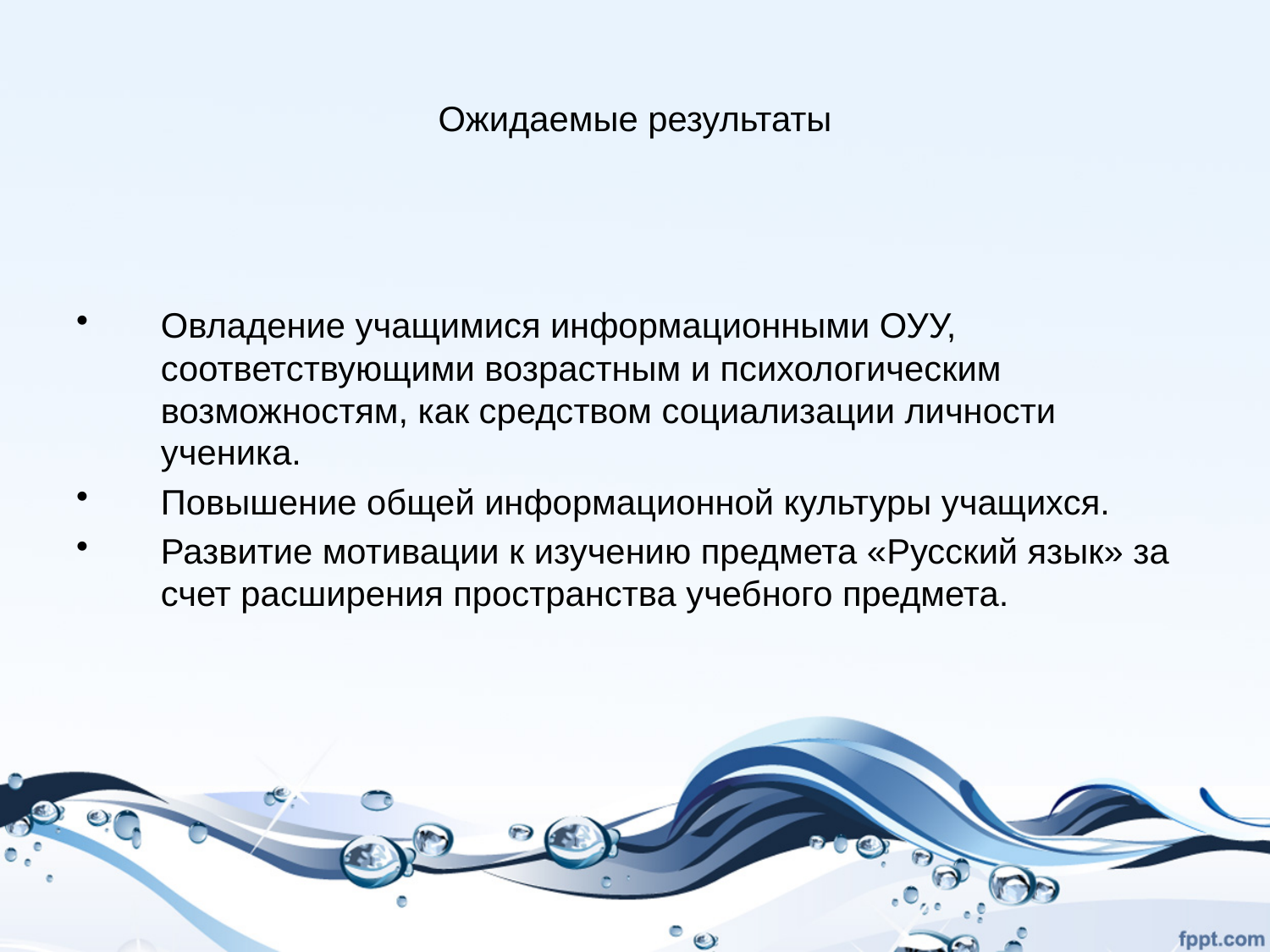

# Ожидаемые результаты

Овладение учащимися информационными ОУУ, соответствующими возрастным и психологическим возможностям, как средством социализации личности ученика.
Повышение общей информационной культуры учащихся.
Развитие мотивации к изучению предмета «Русский язык» за счет расширения пространства учебного предмета.